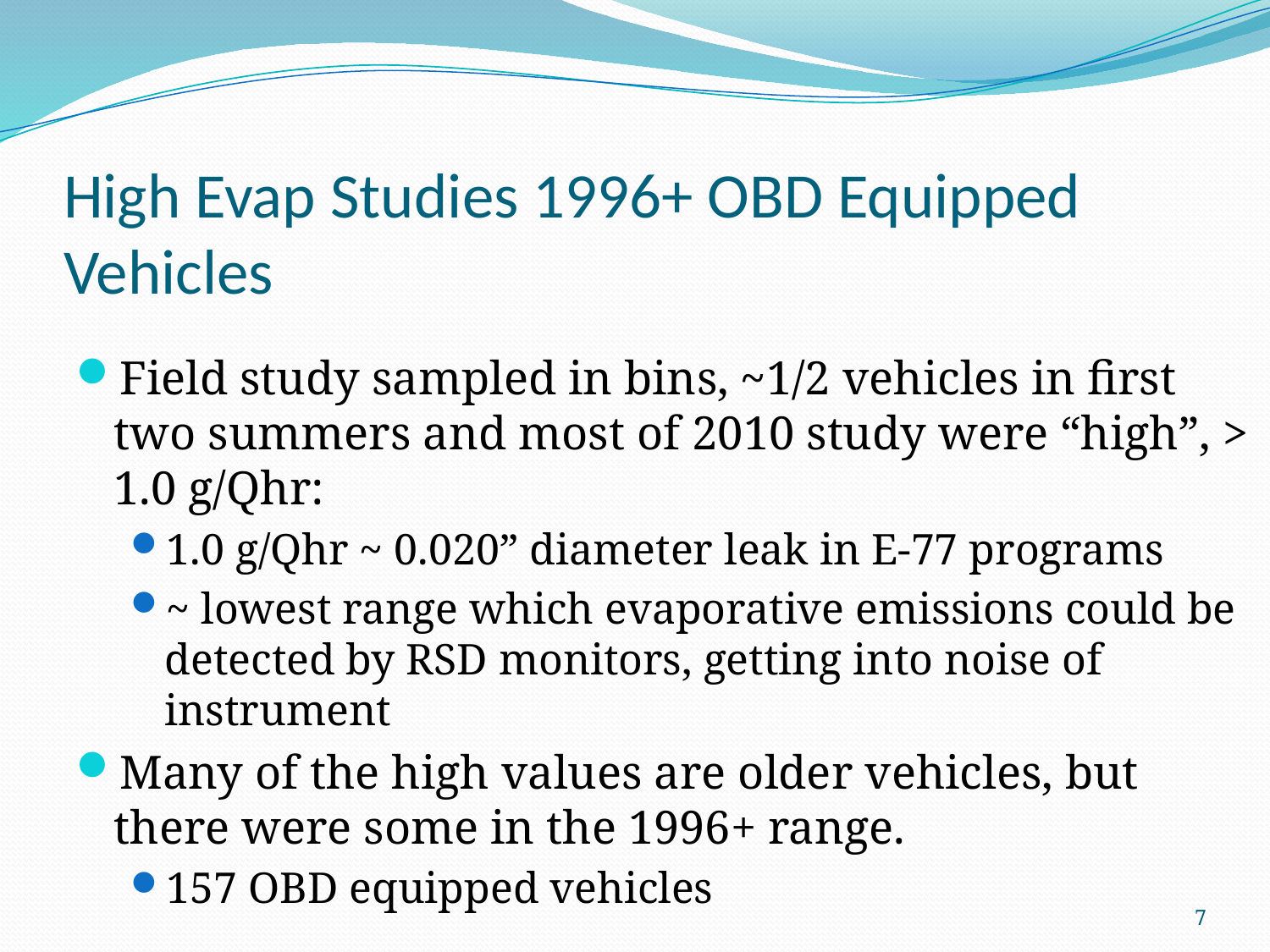

# High Evap Studies 1996+ OBD Equipped Vehicles
Field study sampled in bins, ~1/2 vehicles in first two summers and most of 2010 study were “high”, > 1.0 g/Qhr:
1.0 g/Qhr ~ 0.020” diameter leak in E-77 programs
~ lowest range which evaporative emissions could be detected by RSD monitors, getting into noise of instrument
Many of the high values are older vehicles, but there were some in the 1996+ range.
157 OBD equipped vehicles

7